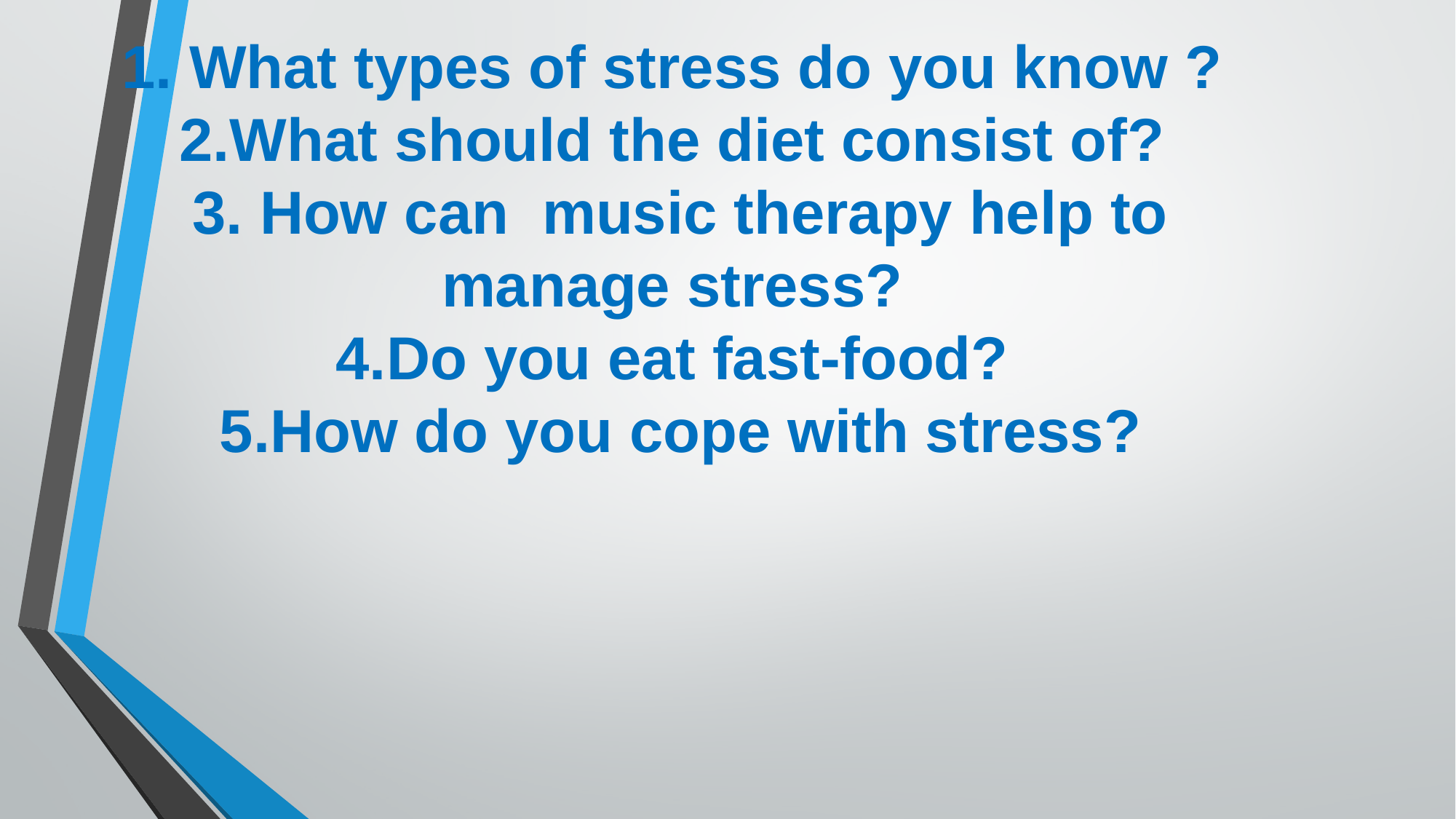

# 1. What types of stress do you know ?
2.What should the diet consist of?
3. How can  music therapy help to manage stress?
4.Do you eat fast-food?
5.How do you cope with stress?